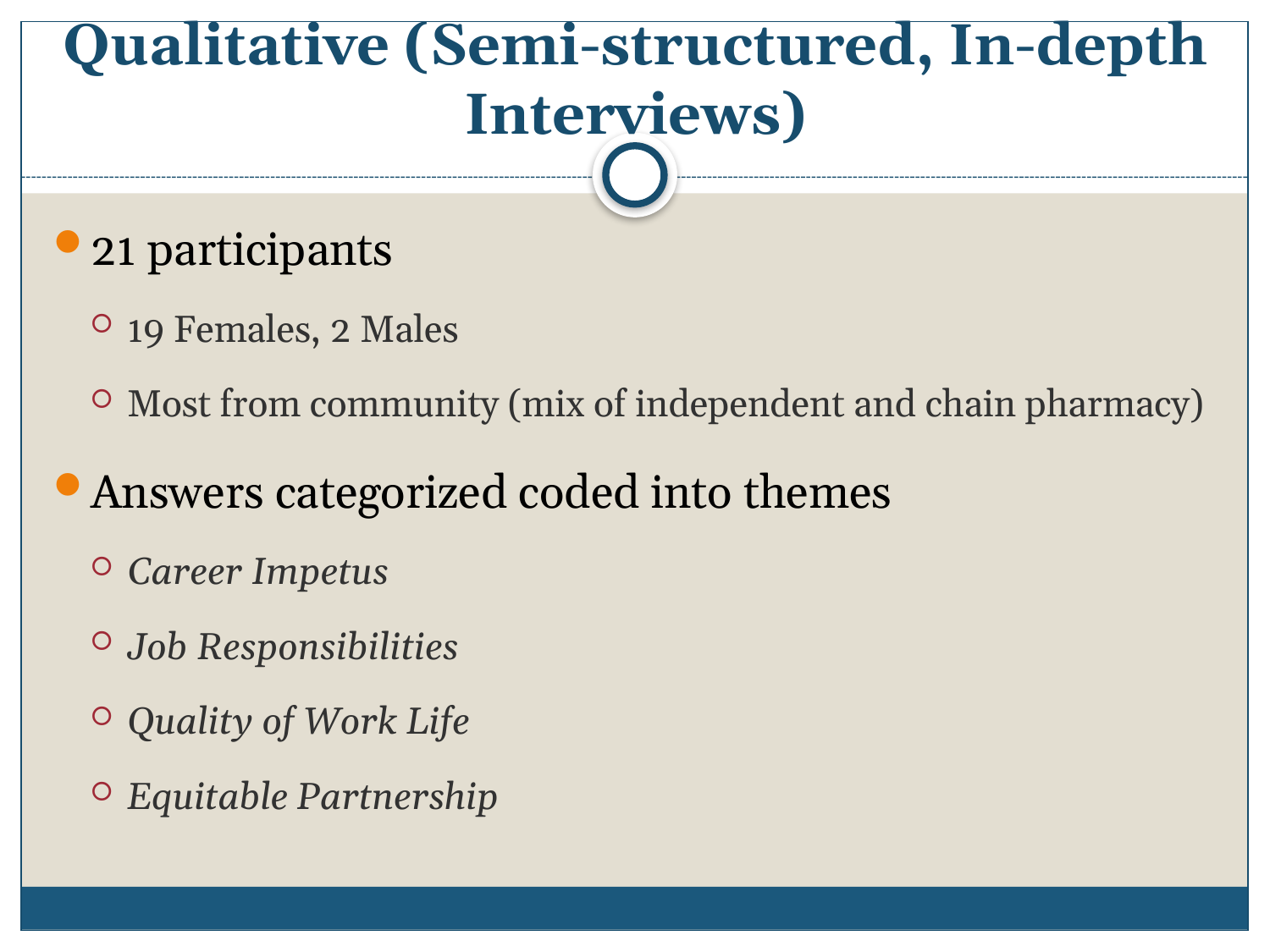

# Qualitative (Semi-structured, In-depth Interviews)
21 participants
19 Females, 2 Males
Most from community (mix of independent and chain pharmacy)
Answers categorized coded into themes
Career Impetus
Job Responsibilities
Quality of Work Life
Equitable Partnership